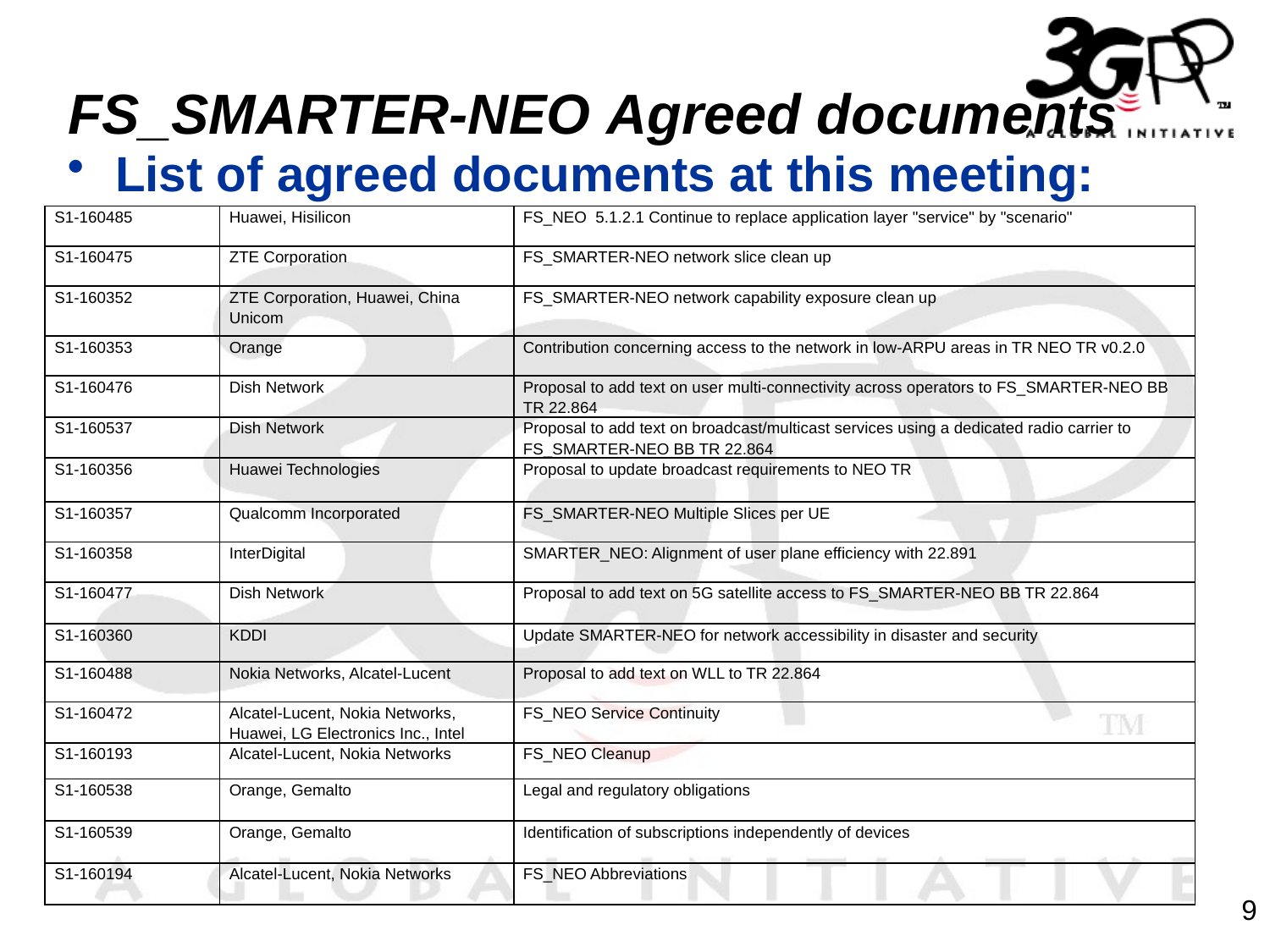

# FS_SMARTER-NEO Agreed documents
List of agreed documents at this meeting:

| S1-160485 | Huawei, Hisilicon | FS\_NEO 5.1.2.1 Continue to replace application layer "service" by "scenario" |
| --- | --- | --- |
| S1-160475 | ZTE Corporation | FS\_SMARTER-NEO network slice clean up |
| S1-160352 | ZTE Corporation, Huawei, China Unicom | FS\_SMARTER-NEO network capability exposure clean up |
| S1-160353 | Orange | Contribution concerning access to the network in low-ARPU areas in TR NEO TR v0.2.0 |
| S1-160476 | Dish Network | Proposal to add text on user multi-connectivity across operators to FS\_SMARTER-NEO BB TR 22.864 |
| S1-160537 | Dish Network | Proposal to add text on broadcast/multicast services using a dedicated radio carrier to FS\_SMARTER-NEO BB TR 22.864 |
| S1-160356 | Huawei Technologies | Proposal to update broadcast requirements to NEO TR |
| S1-160357 | Qualcomm Incorporated | FS\_SMARTER-NEO Multiple Slices per UE |
| S1-160358 | InterDigital | SMARTER\_NEO: Alignment of user plane efficiency with 22.891 |
| S1-160477 | Dish Network | Proposal to add text on 5G satellite access to FS\_SMARTER-NEO BB TR 22.864 |
| S1-160360 | KDDI | Update SMARTER-NEO for network accessibility in disaster and security |
| S1-160488 | Nokia Networks, Alcatel-Lucent | Proposal to add text on WLL to TR 22.864 |
| S1-160472 | Alcatel-Lucent, Nokia Networks, Huawei, LG Electronics Inc., Intel | FS\_NEO Service Continuity |
| S1-160193 | Alcatel-Lucent, Nokia Networks | FS\_NEO Cleanup |
| S1-160538 | Orange, Gemalto | Legal and regulatory obligations |
| S1-160539 | Orange, Gemalto | Identification of subscriptions independently of devices |
| S1-160194 | Alcatel-Lucent, Nokia Networks | FS\_NEO Abbreviations |
9